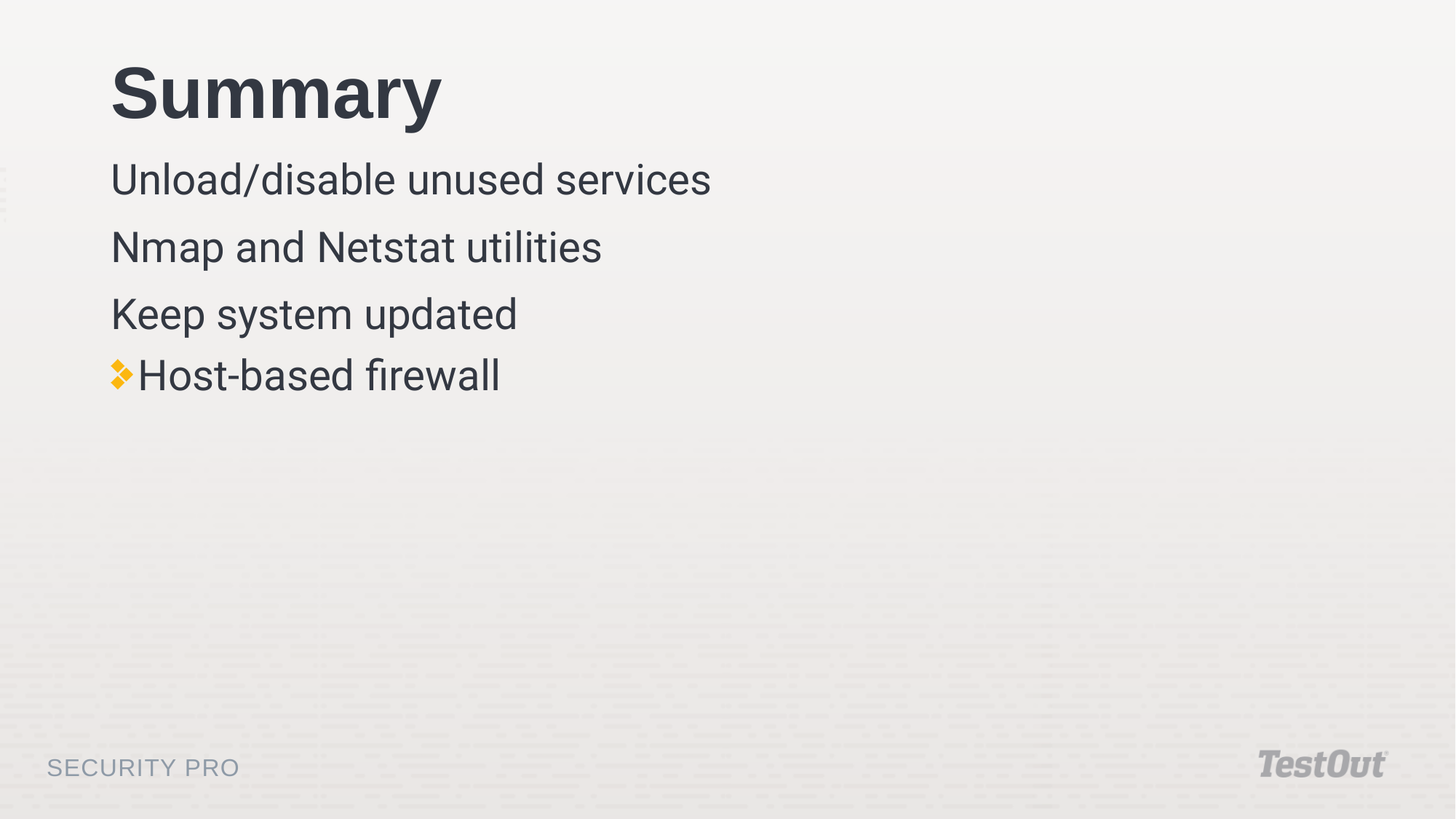

# Summary
Unload/disable unused services
Nmap and Netstat utilities
Keep system updated
Host-based firewall
Security Pro